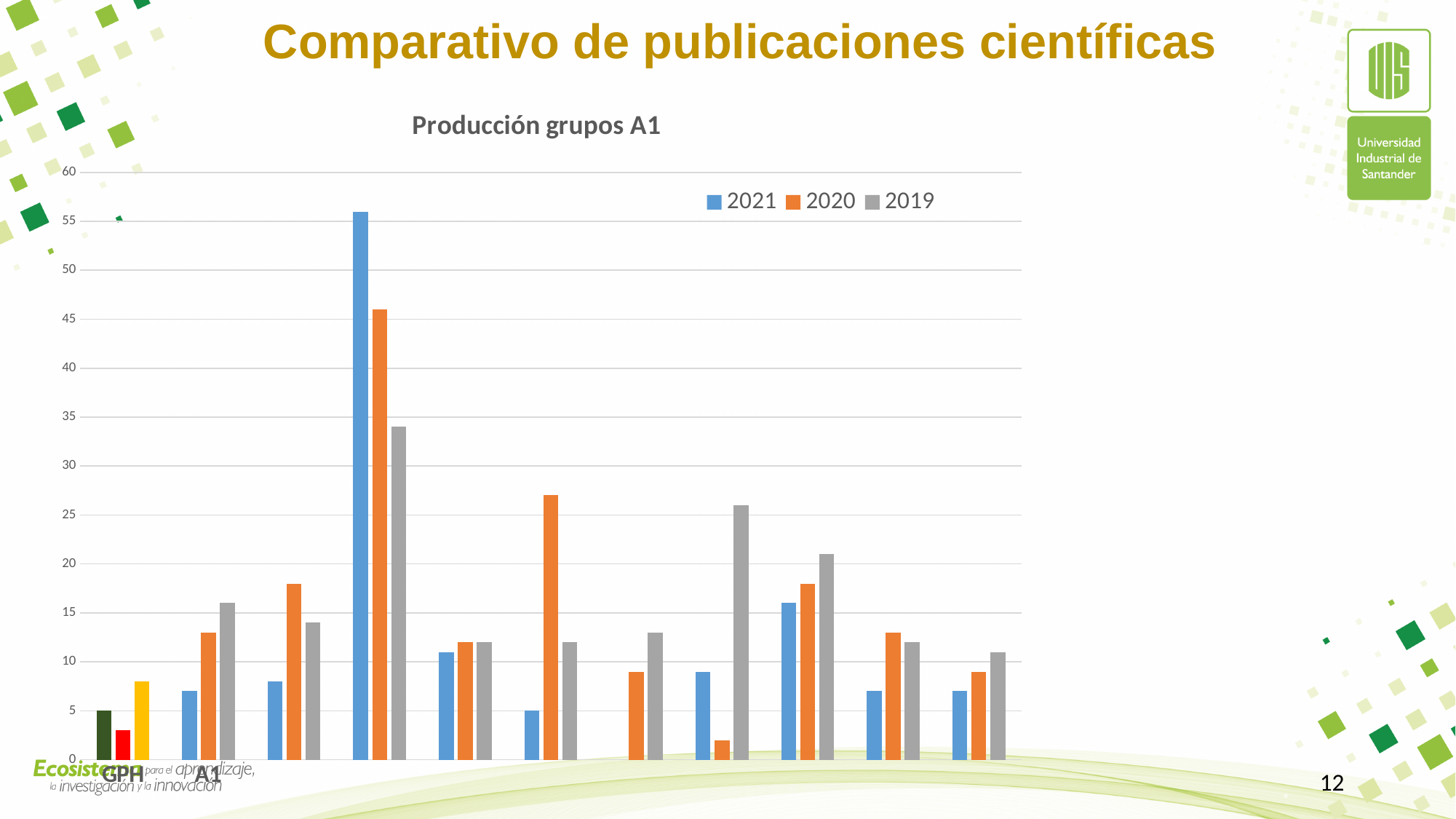

Comparativo de publicaciones científicas

### Chart: Producción grupos A1

| Category | 2021 | 2020 | 2019 |
|---|---|---|---|
| GPH | 5.0 | 3.0 | 8.0 |
| A1 | 7.0 | 13.0 | 16.0 |
12